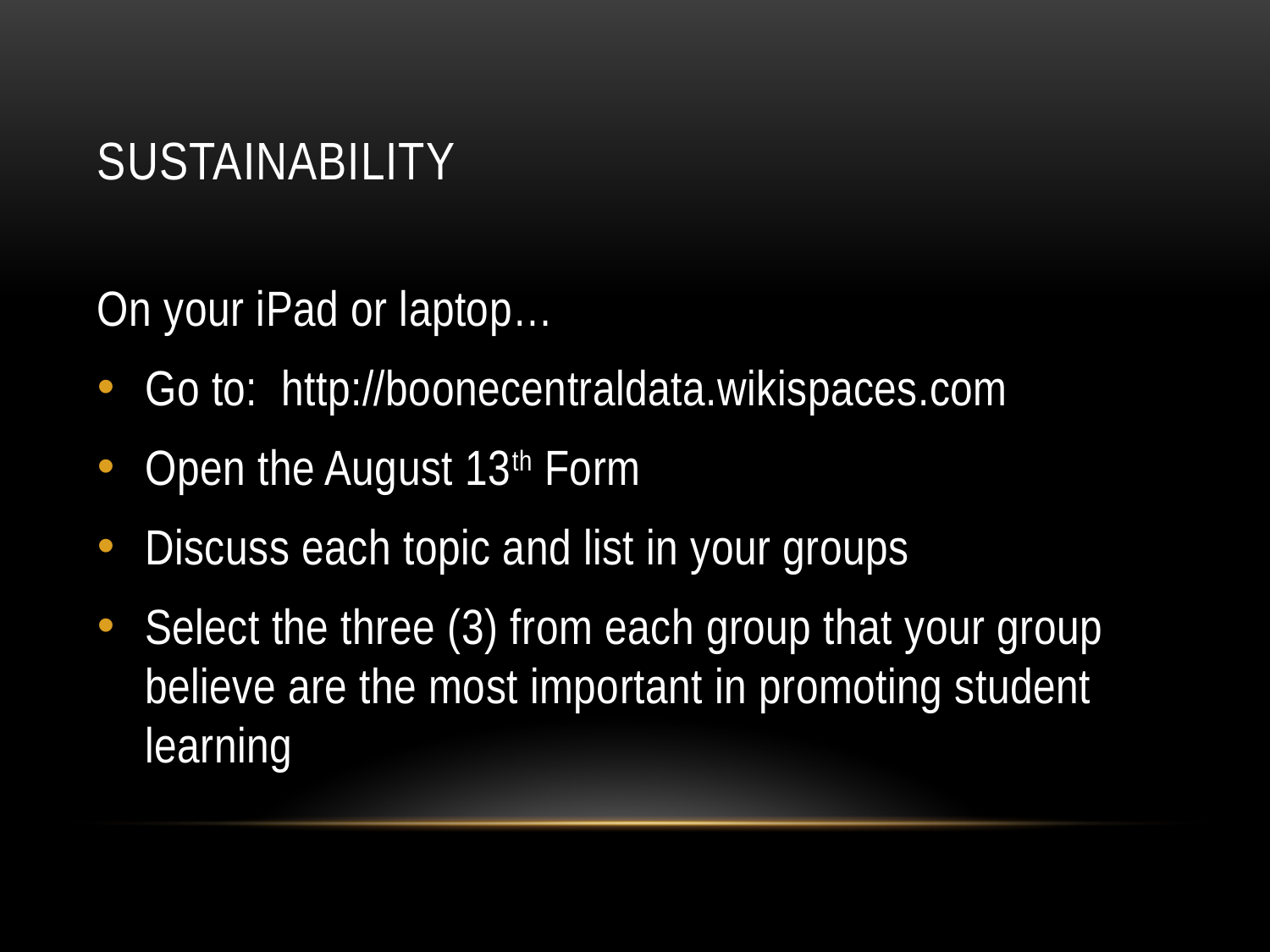

# Sustainability
On your iPad or laptop…
Go to:  http://boonecentraldata.wikispaces.com
Open the August 13th Form
Discuss each topic and list in your groups
Select the three (3) from each group that your group believe are the most important in promoting student learning